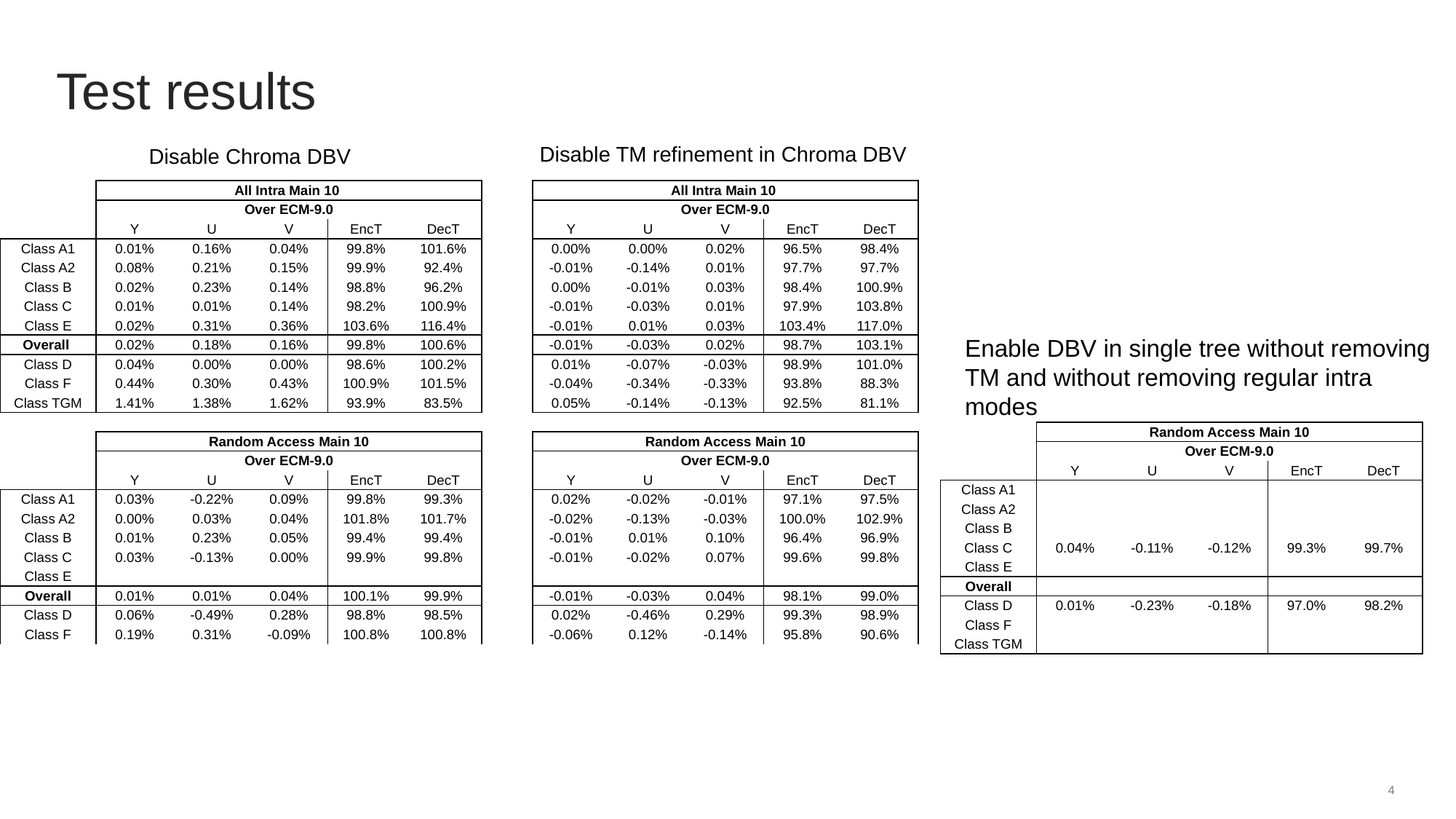

# Test results
Disable TM refinement in Chroma DBV
Disable Chroma DBV
|  | All Intra Main 10 |  |  |  |  |
| --- | --- | --- | --- | --- | --- |
|  | Over ECM-9.0 |  |  |  |  |
|  | Y | U | V | EncT | DecT |
| Class A1 | 0.01% | 0.16% | 0.04% | 99.8% | 101.6% |
| Class A2 | 0.08% | 0.21% | 0.15% | 99.9% | 92.4% |
| Class B | 0.02% | 0.23% | 0.14% | 98.8% | 96.2% |
| Class C | 0.01% | 0.01% | 0.14% | 98.2% | 100.9% |
| Class E | 0.02% | 0.31% | 0.36% | 103.6% | 116.4% |
| Overall | 0.02% | 0.18% | 0.16% | 99.8% | 100.6% |
| Class D | 0.04% | 0.00% | 0.00% | 98.6% | 100.2% |
| Class F | 0.44% | 0.30% | 0.43% | 100.9% | 101.5% |
| Class TGM | 1.41% | 1.38% | 1.62% | 93.9% | 83.5% |
|  |  |  |  |  |  |
|  | Random Access Main 10 |  |  |  |  |
|  | Over ECM-9.0 |  |  |  |  |
|  | Y | U | V | EncT | DecT |
| Class A1 | 0.03% | -0.22% | 0.09% | 99.8% | 99.3% |
| Class A2 | 0.00% | 0.03% | 0.04% | 101.8% | 101.7% |
| Class B | 0.01% | 0.23% | 0.05% | 99.4% | 99.4% |
| Class C | 0.03% | -0.13% | 0.00% | 99.9% | 99.8% |
| Class E |  |  |  |  |  |
| Overall | 0.01% | 0.01% | 0.04% | 100.1% | 99.9% |
| Class D | 0.06% | -0.49% | 0.28% | 98.8% | 98.5% |
| Class F | 0.19% | 0.31% | -0.09% | 100.8% | 100.8% |
| All Intra Main 10 |  |  |  |  |
| --- | --- | --- | --- | --- |
| Over ECM-9.0 |  |  |  |  |
| Y | U | V | EncT | DecT |
| 0.00% | 0.00% | 0.02% | 96.5% | 98.4% |
| -0.01% | -0.14% | 0.01% | 97.7% | 97.7% |
| 0.00% | -0.01% | 0.03% | 98.4% | 100.9% |
| -0.01% | -0.03% | 0.01% | 97.9% | 103.8% |
| -0.01% | 0.01% | 0.03% | 103.4% | 117.0% |
| -0.01% | -0.03% | 0.02% | 98.7% | 103.1% |
| 0.01% | -0.07% | -0.03% | 98.9% | 101.0% |
| -0.04% | -0.34% | -0.33% | 93.8% | 88.3% |
| 0.05% | -0.14% | -0.13% | 92.5% | 81.1% |
|  |  |  |  |  |
| Random Access Main 10 |  |  |  |  |
| Over ECM-9.0 |  |  |  |  |
| Y | U | V | EncT | DecT |
| 0.02% | -0.02% | -0.01% | 97.1% | 97.5% |
| -0.02% | -0.13% | -0.03% | 100.0% | 102.9% |
| -0.01% | 0.01% | 0.10% | 96.4% | 96.9% |
| -0.01% | -0.02% | 0.07% | 99.6% | 99.8% |
|  |  |  |  |  |
| -0.01% | -0.03% | 0.04% | 98.1% | 99.0% |
| 0.02% | -0.46% | 0.29% | 99.3% | 98.9% |
| -0.06% | 0.12% | -0.14% | 95.8% | 90.6% |
Enable DBV in single tree without removing TM and without removing regular intra modes
|  | Random Access Main 10 |  |  |  |  |
| --- | --- | --- | --- | --- | --- |
|  | Over ECM-9.0 |  |  |  |  |
|  | Y | U | V | EncT | DecT |
| Class A1 |  |  |  |  |  |
| Class A2 |  |  |  |  |  |
| Class B |  |  |  |  |  |
| Class C | 0.04% | -0.11% | -0.12% | 99.3% | 99.7% |
| Class E |  |  |  |  |  |
| Overall |  |  |  |  |  |
| Class D | 0.01% | -0.23% | -0.18% | 97.0% | 98.2% |
| Class F |  |  |  |  |  |
| Class TGM |  |  |  |  |  |